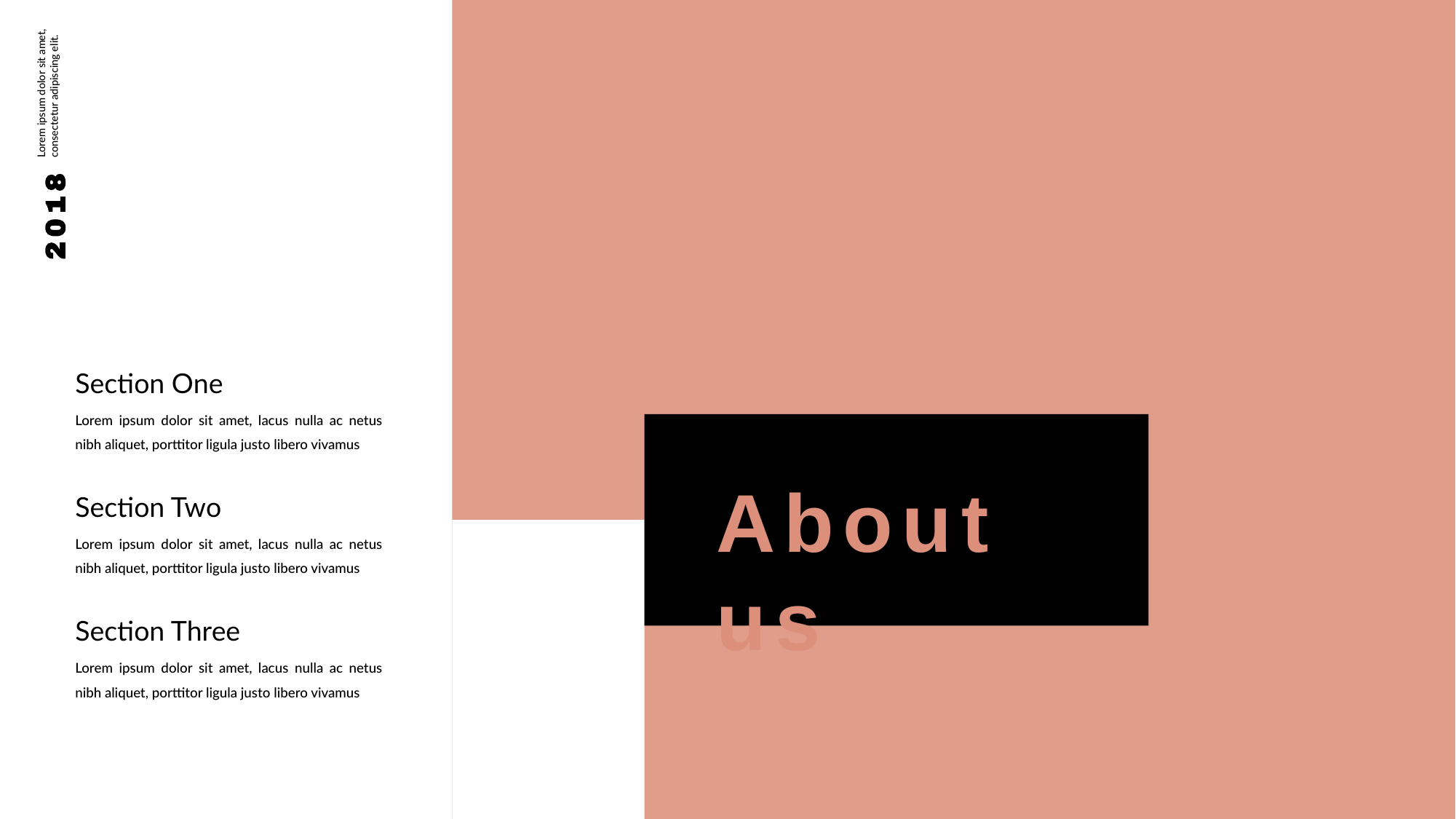

2018
Lorem ipsum dolor sit amet, consectetur adipiscing elit.
Section One
Lorem ipsum dolor sit amet, lacus nulla ac netus nibh aliquet, porttitor ligula justo libero vivamus

About us
Section Two
Lorem ipsum dolor sit amet, lacus nulla ac netus nibh aliquet, porttitor ligula justo libero vivamus

Section Three
Lorem ipsum dolor sit amet, lacus nulla ac netus nibh aliquet, porttitor ligula justo libero vivamus